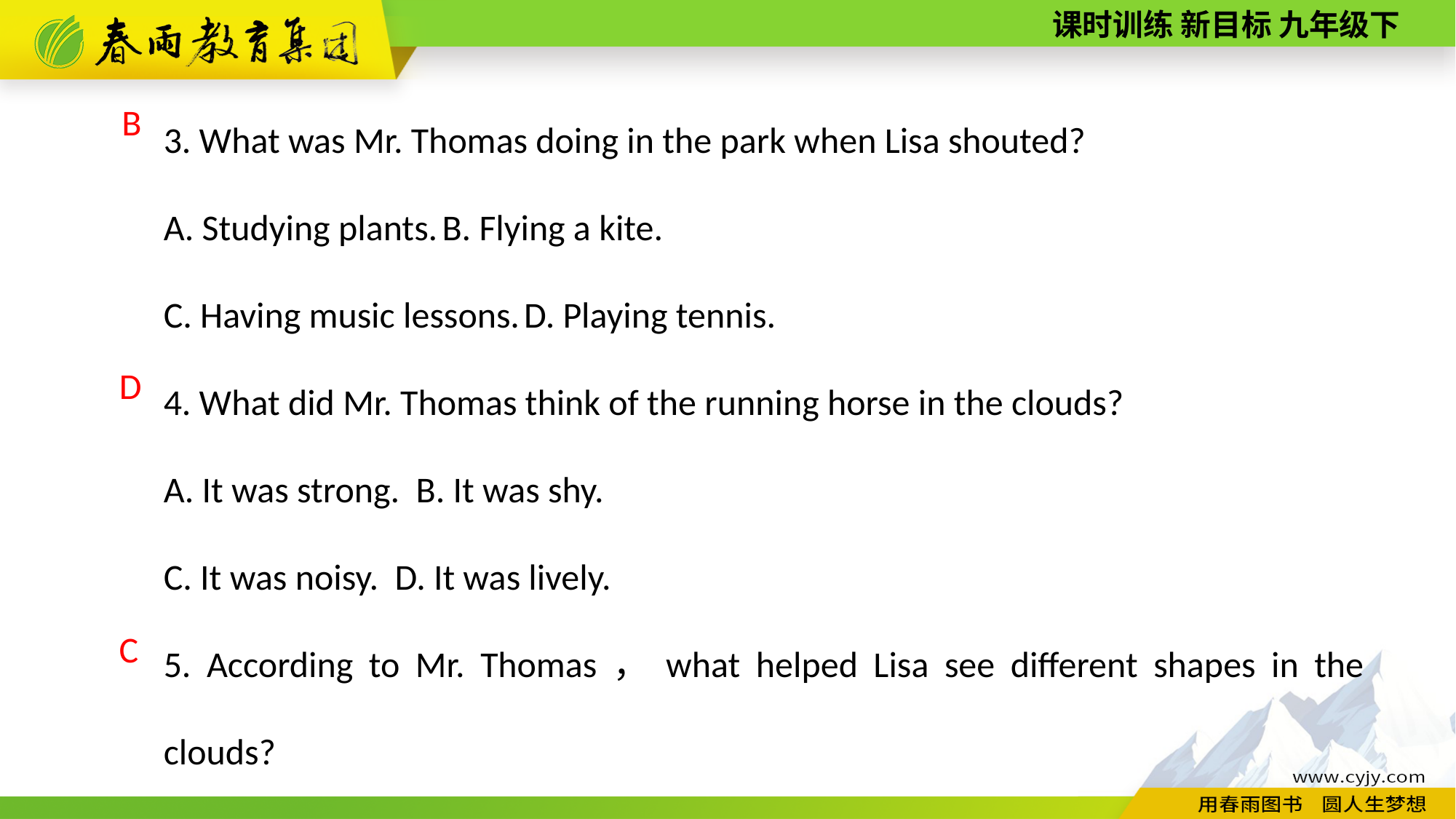

3. What was Mr. Thomas doing in the park when Lisa shouted?
A. Studying plants. B. Flying a kite.
C. Having music lessons. D. Playing tennis.
4. What did Mr. Thomas think of the running horse in the clouds?
A. It was strong.  B. It was shy.
C. It was noisy.  D. It was lively.
5. According to Mr. Thomas，what helped Lisa see different shapes in the clouds?
A. Tradition.  B. Silence. C. Imagination.  D. Environment.
B
 D
 C